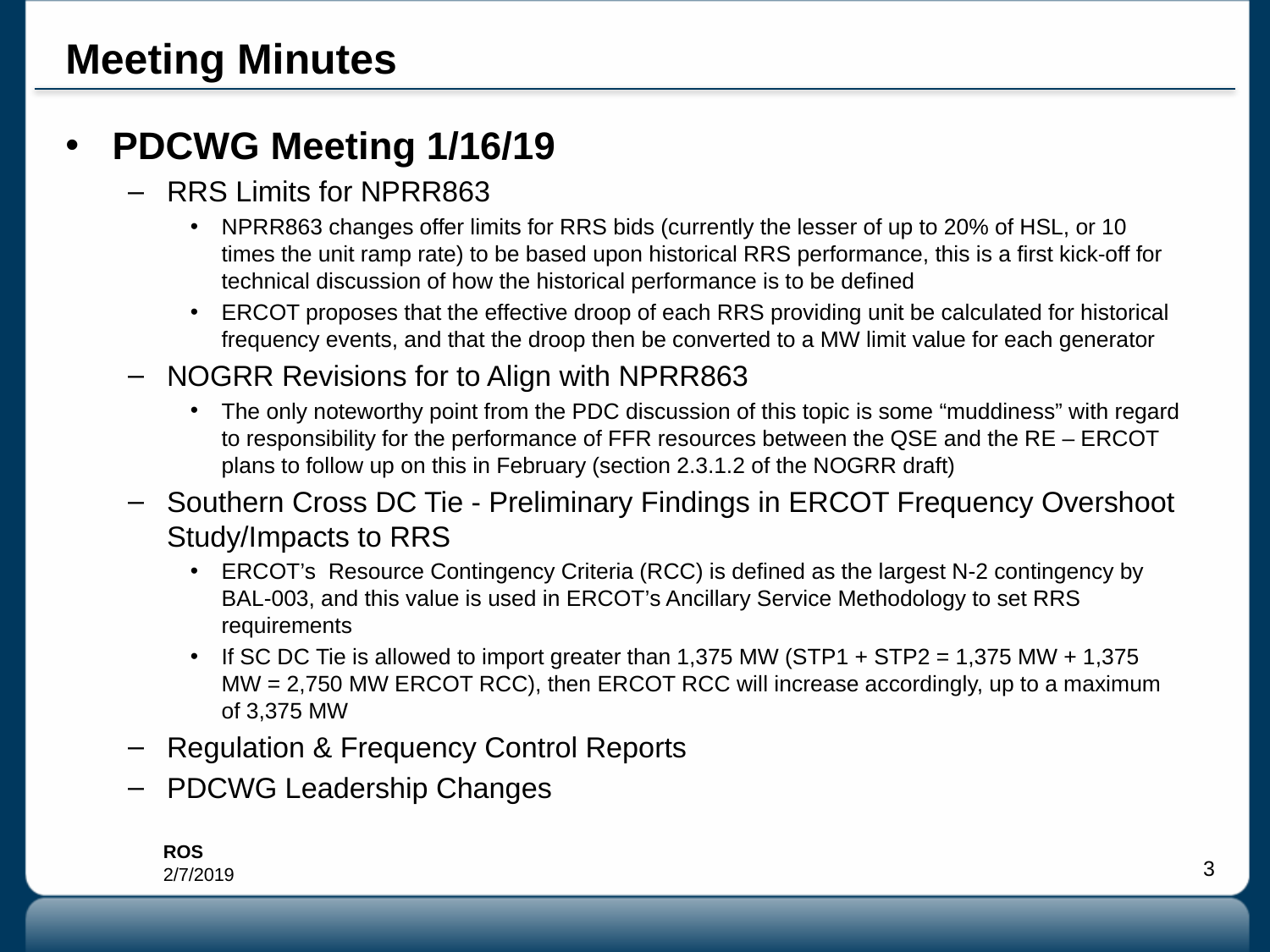

# Meeting Minutes
PDCWG Meeting 1/16/19
RRS Limits for NPRR863
NPRR863 changes offer limits for RRS bids (currently the lesser of up to 20% of HSL, or 10 times the unit ramp rate) to be based upon historical RRS performance, this is a first kick-off for technical discussion of how the historical performance is to be defined
ERCOT proposes that the effective droop of each RRS providing unit be calculated for historical frequency events, and that the droop then be converted to a MW limit value for each generator
NOGRR Revisions for to Align with NPRR863
The only noteworthy point from the PDC discussion of this topic is some “muddiness” with regard to responsibility for the performance of FFR resources between the QSE and the RE – ERCOT plans to follow up on this in February (section 2.3.1.2 of the NOGRR draft)
Southern Cross DC Tie - Preliminary Findings in ERCOT Frequency Overshoot Study/Impacts to RRS
ERCOT’s  Resource Contingency Criteria (RCC) is defined as the largest N-2 contingency by BAL-003, and this value is used in ERCOT’s Ancillary Service Methodology to set RRS requirements
If SC DC Tie is allowed to import greater than 1,375 MW (STP1 + STP2 = 1,375 MW + 1,375 MW = 2,750 MW ERCOT RCC), then ERCOT RCC will increase accordingly, up to a maximum of 3,375 MW
Regulation & Frequency Control Reports
PDCWG Leadership Changes